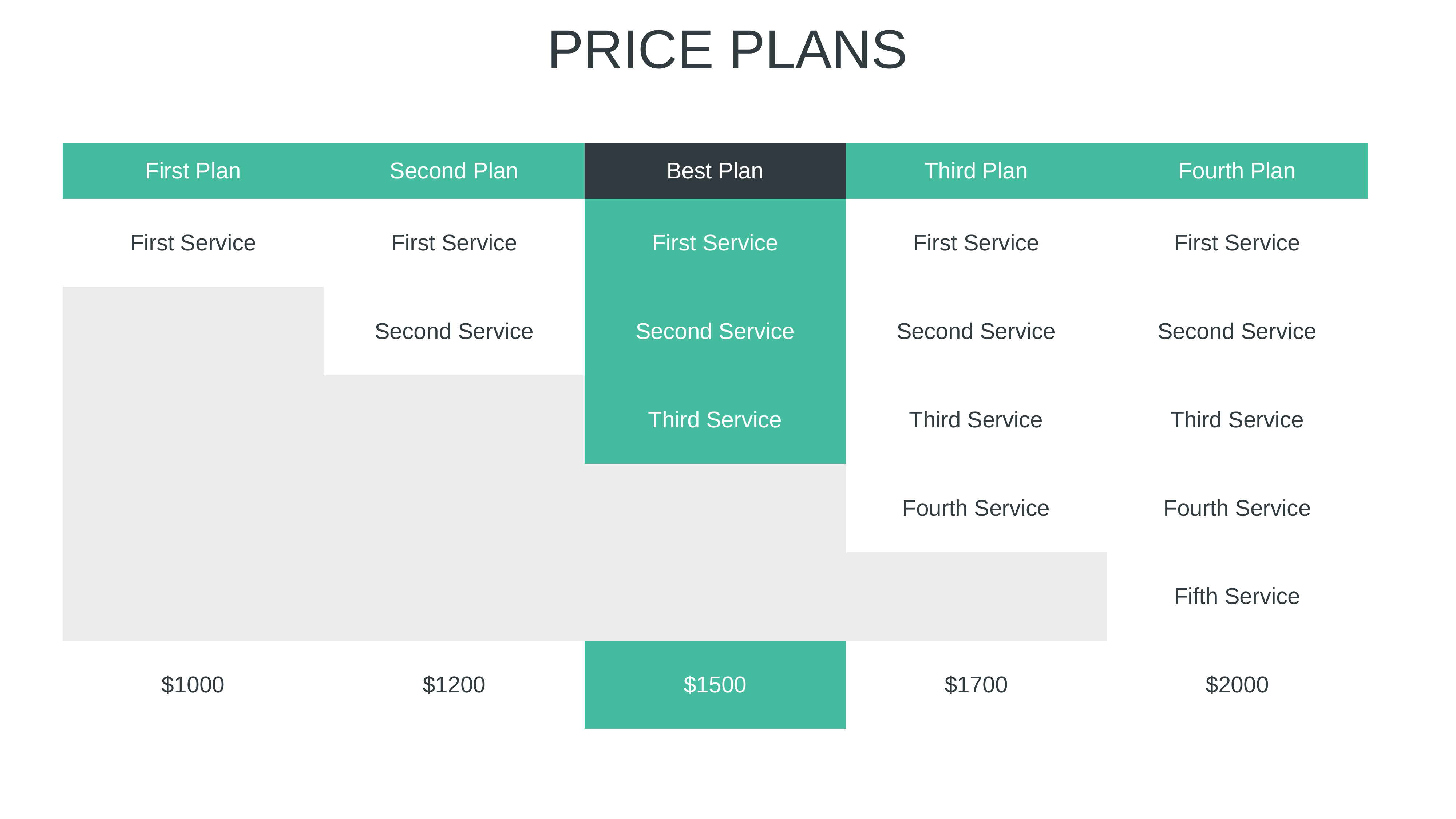

Price plans
| First Plan | Second Plan | Best Plan | Third Plan | Fourth Plan |
| --- | --- | --- | --- | --- |
| First Service | First Service | First Service | First Service | First Service |
|  | Second Service | Second Service | Second Service | Second Service |
|  |  | Third Service | Third Service | Third Service |
|  |  |  | Fourth Service | Fourth Service |
|  |  |  |  | Fifth Service |
| $1000 | $1200 | $1500 | $1700 | $2000 |